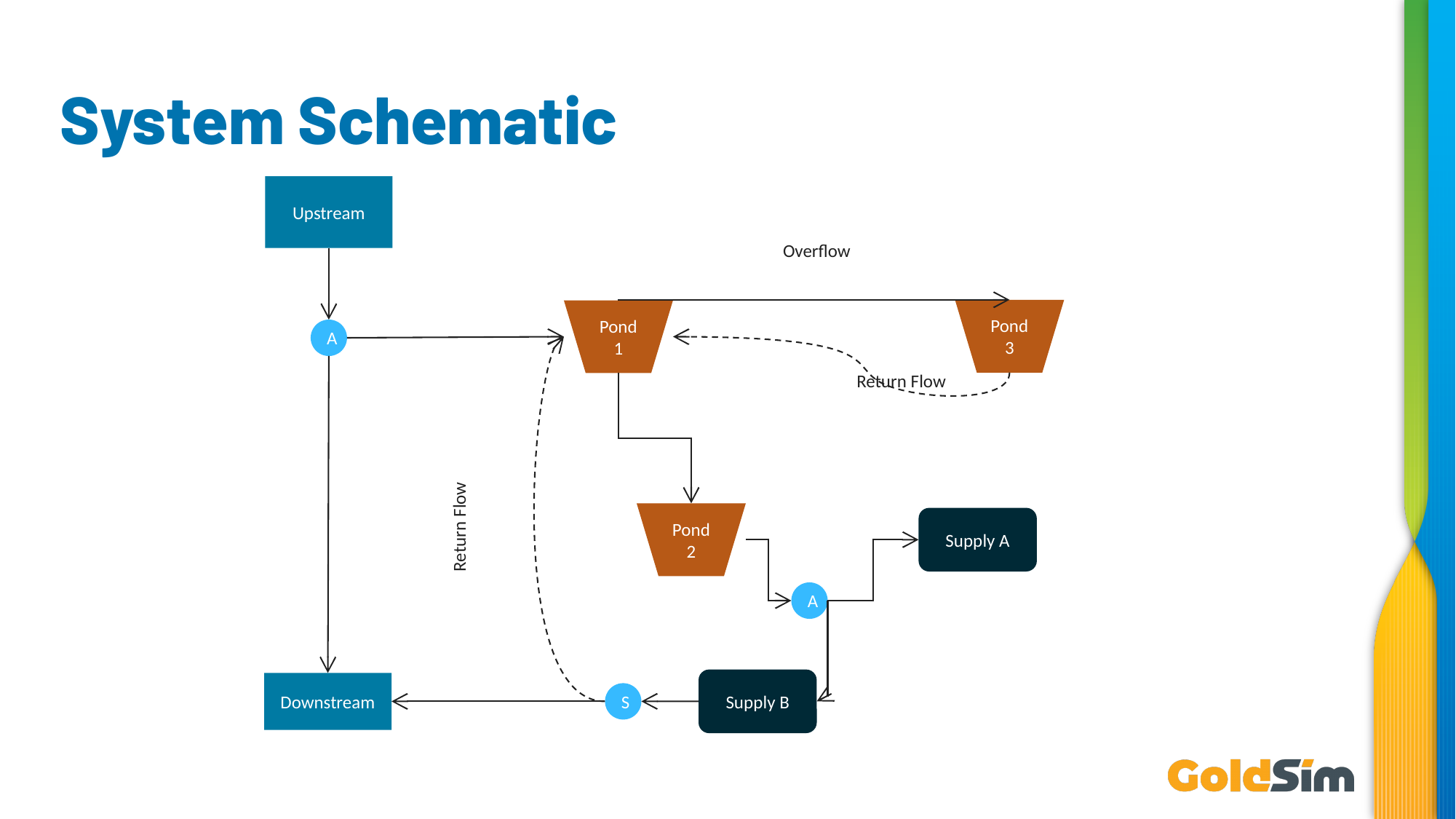

# System Schematic
Upstream
Overflow
Pond 3
Pond 1
A
Return Flow
Return Flow
Pond 2
Supply A
A
Supply B
Downstream
S